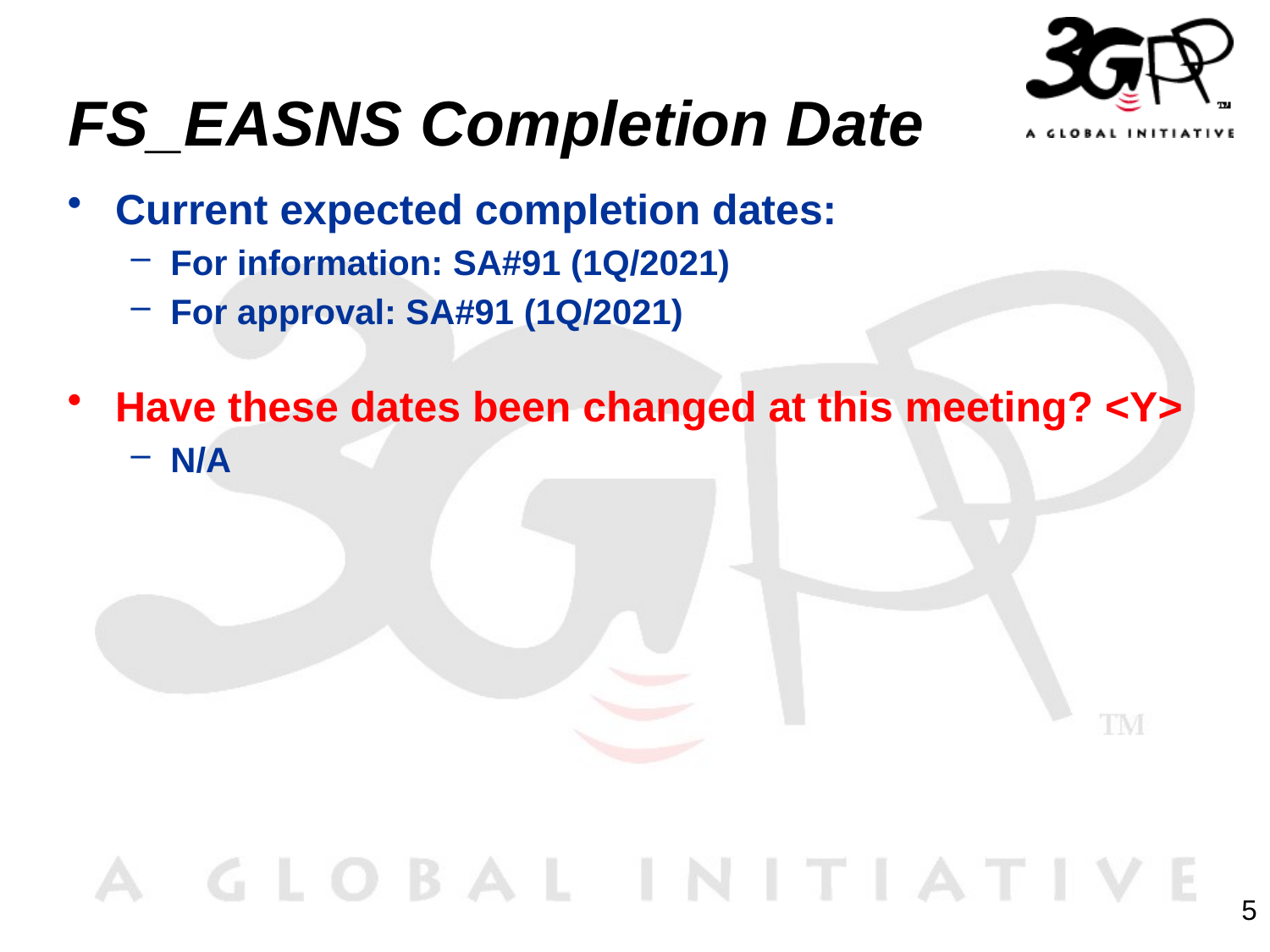

# FS_EASNS Completion Date
Current expected completion dates:
For information: SA#91 (1Q/2021)
For approval: SA#91 (1Q/2021)

Have these dates been changed at this meeting? <Y>
N/A

5